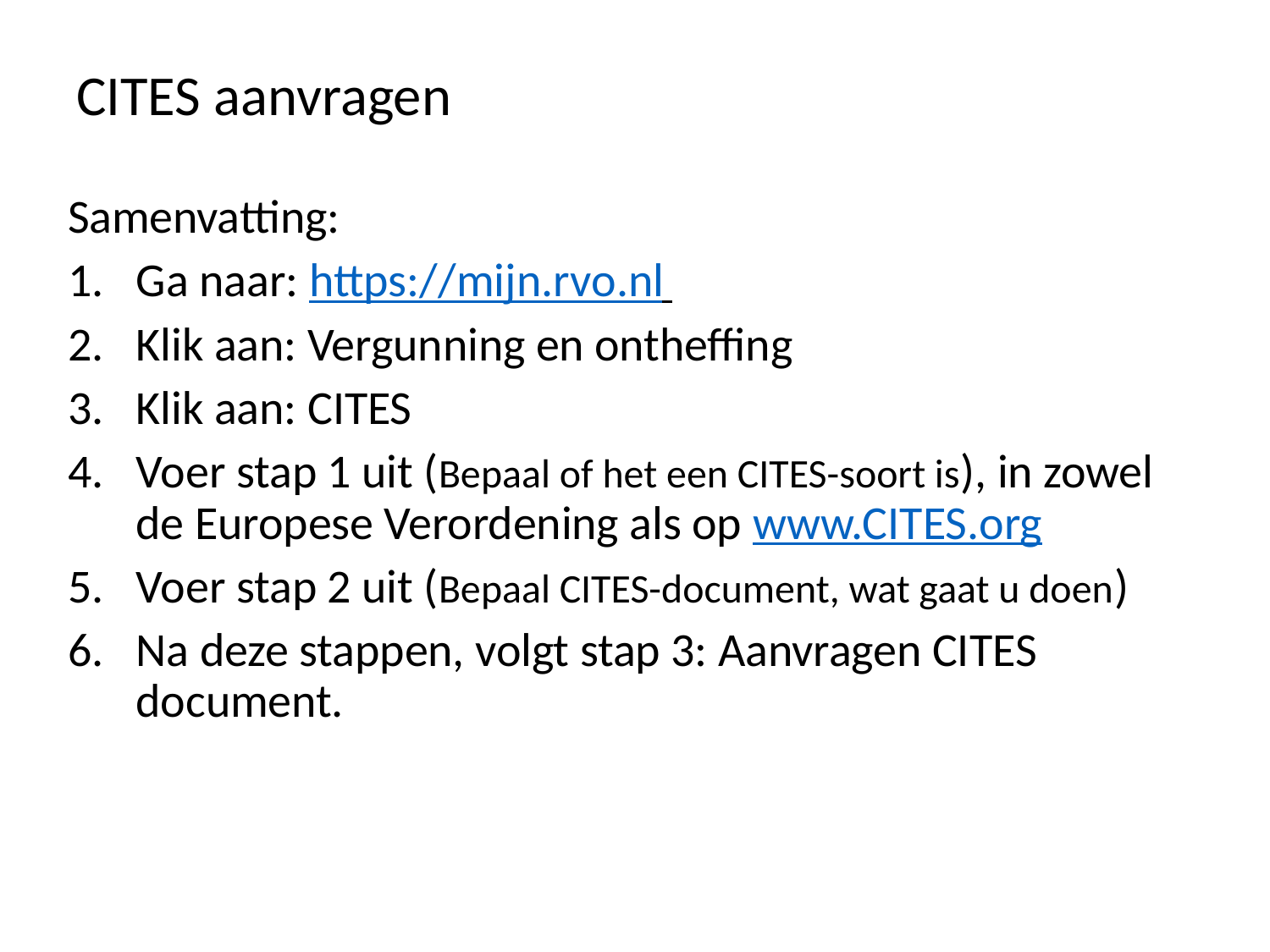

# CITES aanvragen
Samenvatting:
Ga naar: https://mijn.rvo.nl
Klik aan: Vergunning en ontheffing
Klik aan: CITES
Voer stap 1 uit (Bepaal of het een CITES-soort is), in zowel de Europese Verordening als op www.CITES.org
Voer stap 2 uit (Bepaal CITES-document, wat gaat u doen)
Na deze stappen, volgt stap 3: Aanvragen CITES document.